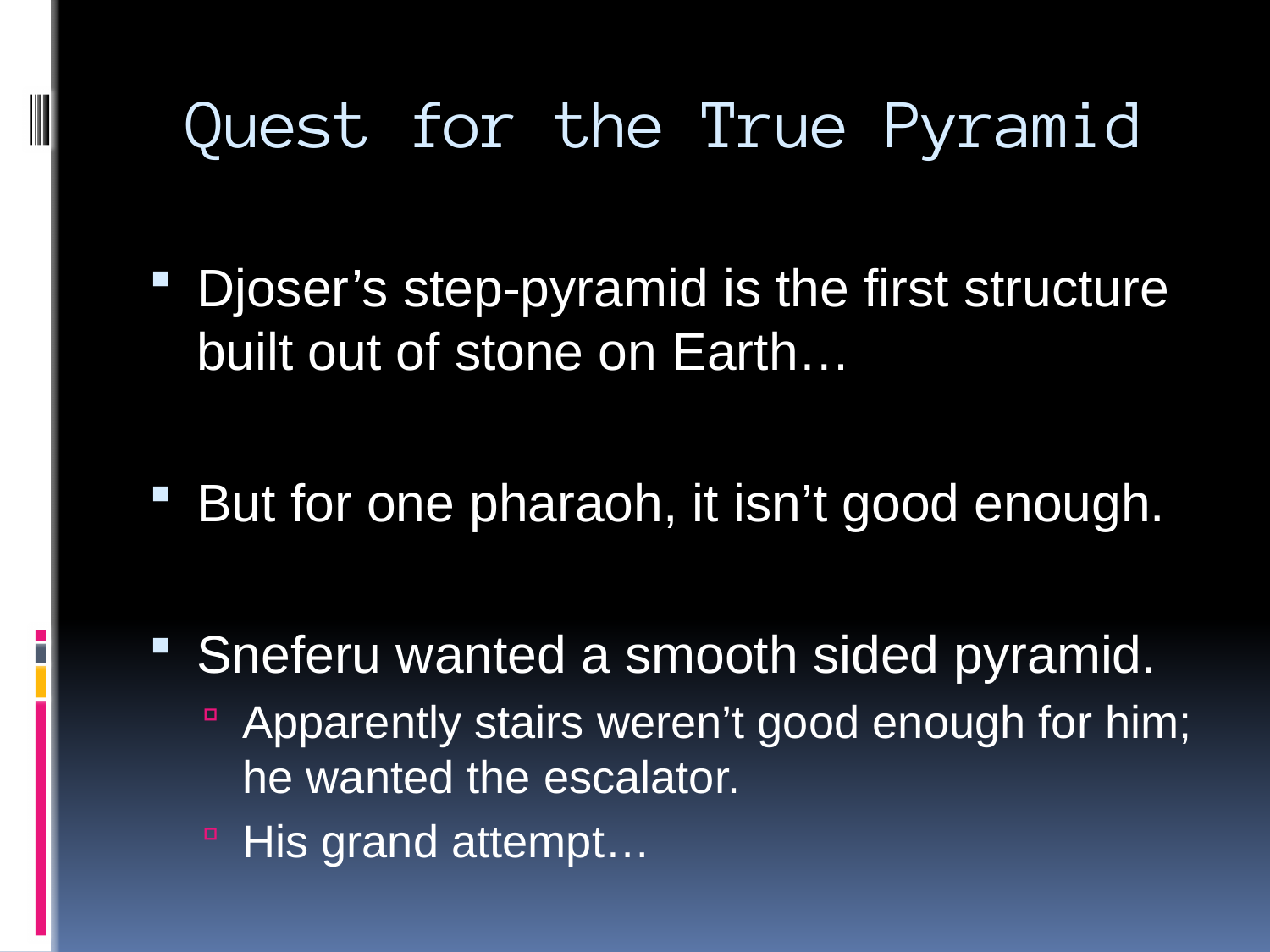

# Quest for the True Pyramid
Djoser’s step-pyramid is the first structure built out of stone on Earth…

But for one pharaoh, it isn’t good enough.

Sneferu wanted a smooth sided pyramid.
Apparently stairs weren’t good enough for him; he wanted the escalator.
His grand attempt…